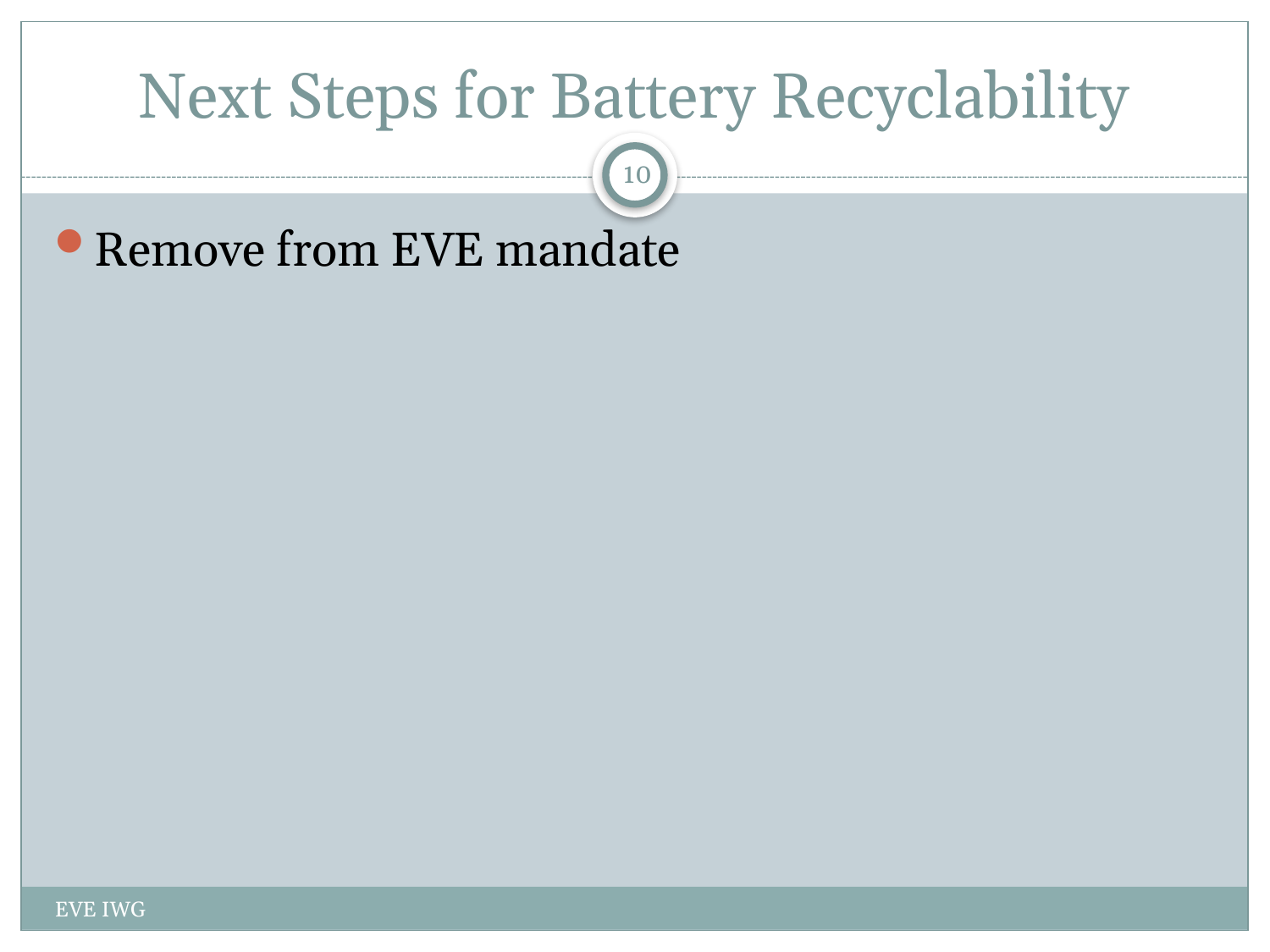

# Next Steps for Battery Recyclability
10
Remove from EVE mandate
EVE IWG